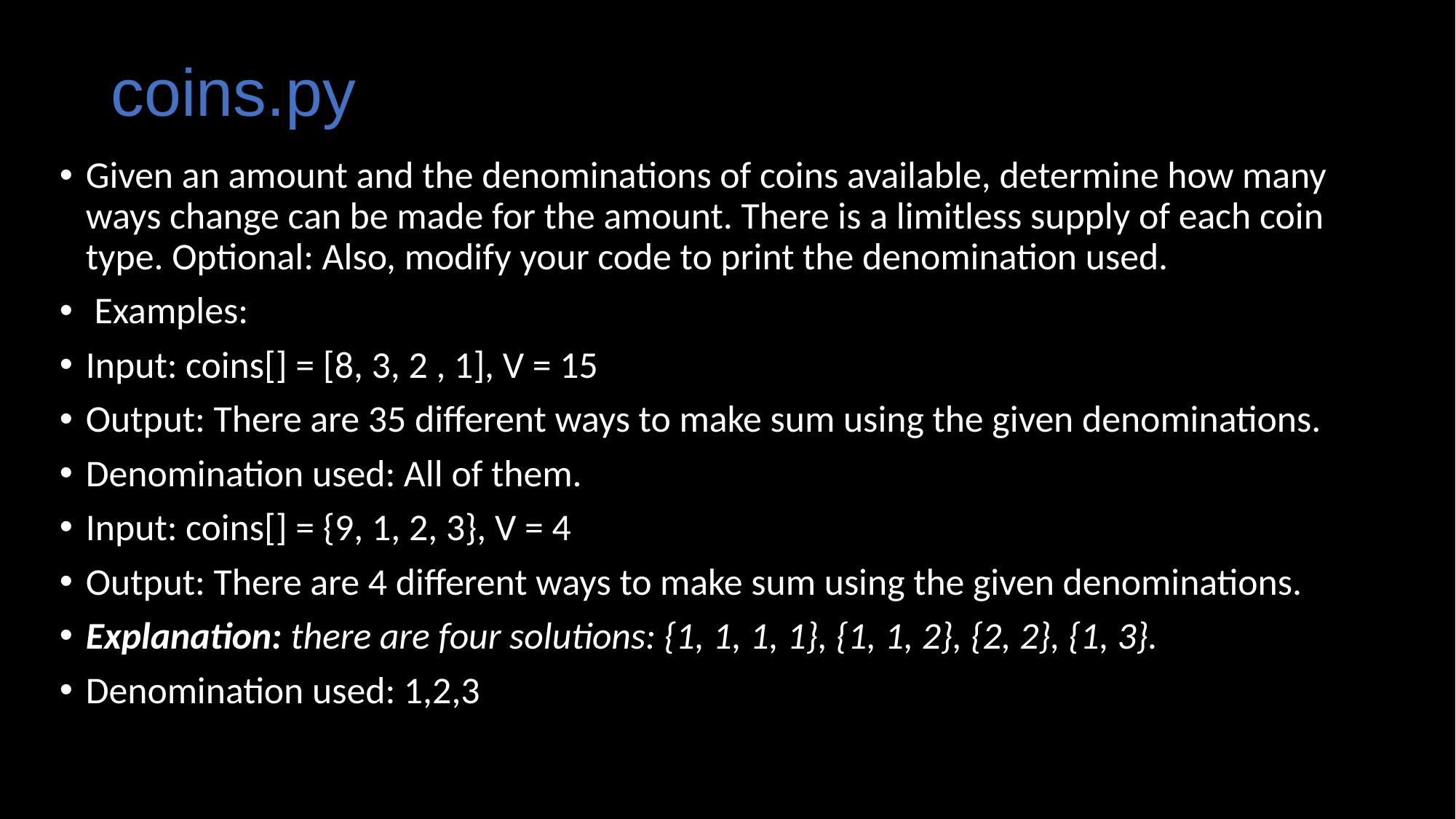

# coins.py
Given an amount and the denominations of coins available, determine how many ways change can be made for the amount. There is a limitless supply of each coin type. Optional: Also, modify your code to print the denomination used.
 Examples:
Input: coins[] = [8, 3, 2 , 1], V = 15
Output: There are 35 different ways to make sum using the given denominations.
Denomination used: All of them.
Input: coins[] = {9, 1, 2, 3}, V = 4
Output: There are 4 different ways to make sum using the given denominations.
Explanation: there are four solutions: {1, 1, 1, 1}, {1, 1, 2}, {2, 2}, {1, 3}.
Denomination used: 1,2,3